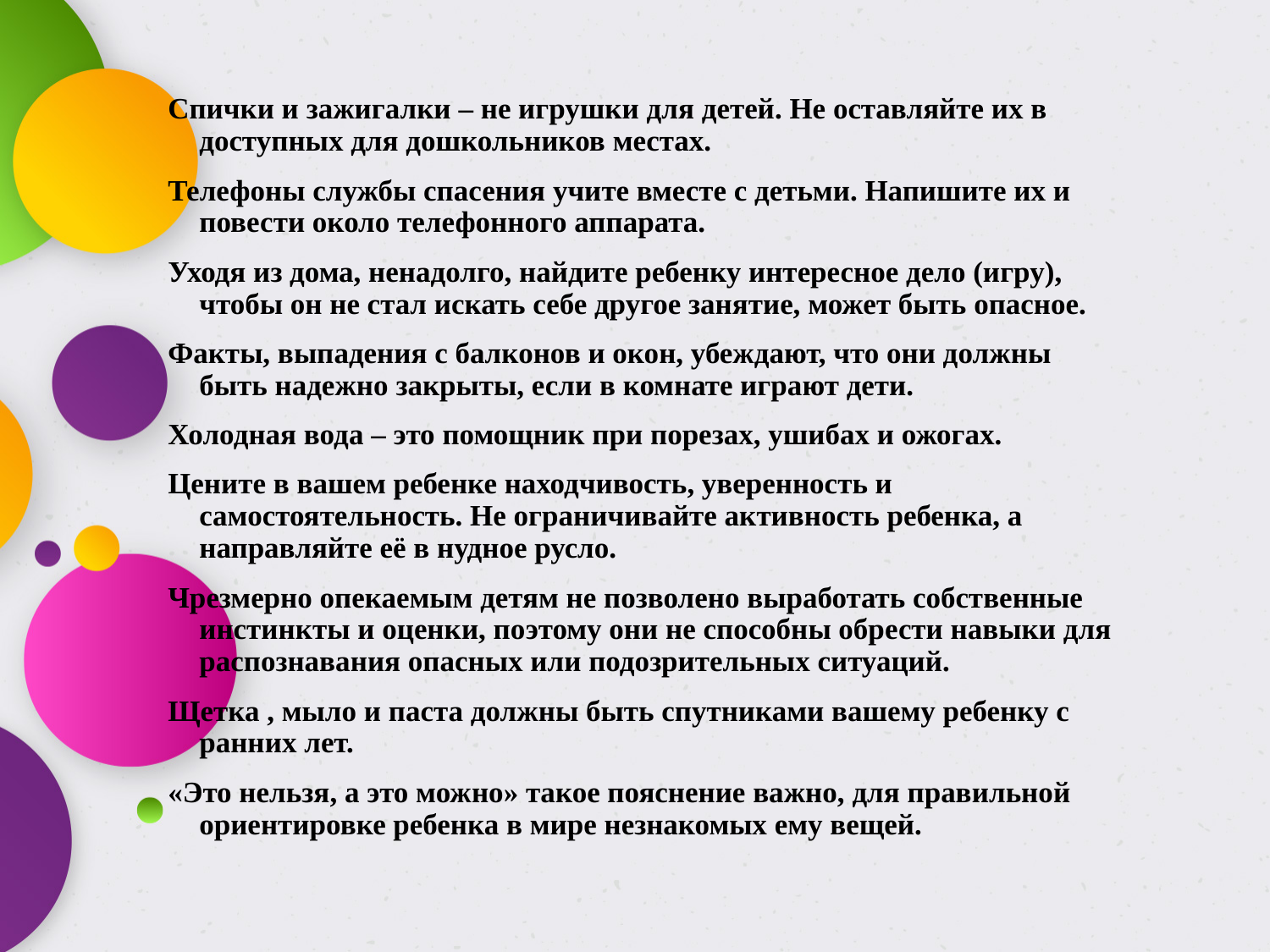

Спички и зажигалки – не игрушки для детей. Не оставляйте их в доступных для дошкольников местах.
Телефоны службы спасения учите вместе с детьми. Напишите их и повести около телефонного аппарата.
Уходя из дома, ненадолго, найдите ребенку интересное дело (игру), чтобы он не стал искать себе другое занятие, может быть опасное.
Факты, выпадения с балконов и окон, убеждают, что они должны быть надежно закрыты, если в комнате играют дети.
Холодная вода – это помощник при порезах, ушибах и ожогах.
Цените в вашем ребенке находчивость, уверенность и самостоятельность. Не ограничивайте активность ребенка, а направляйте её в нудное русло.
Чрезмерно опекаемым детям не позволено выработать собственные инстинкты и оценки, поэтому они не способны обрести навыки для распознавания опасных или подозрительных ситуаций.
Щетка , мыло и паста должны быть спутниками вашему ребенку с ранних лет.
«Это нельзя, а это можно» такое пояснение важно, для правильной ориентировке ребенка в мире незнакомых ему вещей.